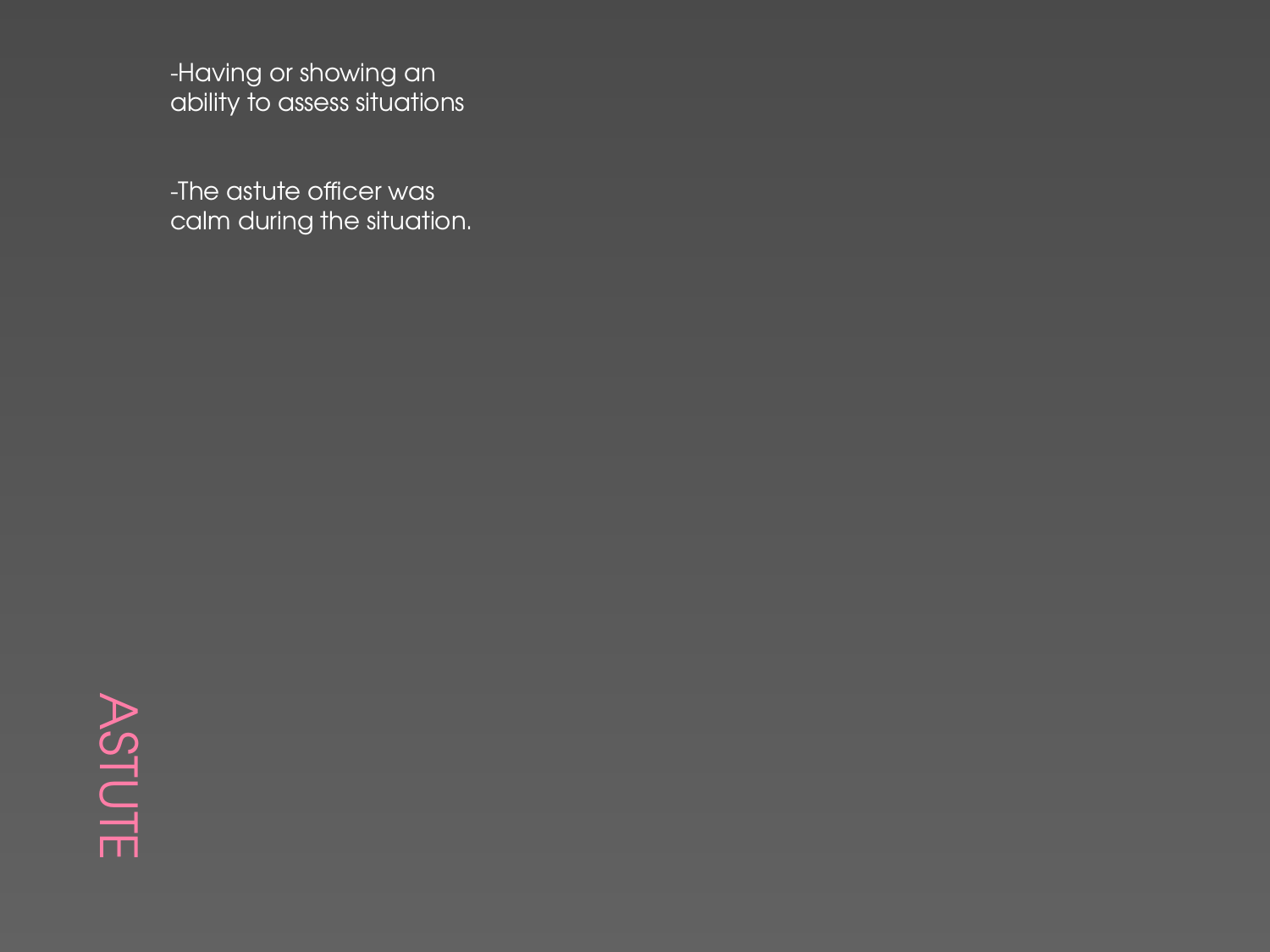

# Astute
-Having or showing an ability to assess situations

-The astute officer was calm during the situation.